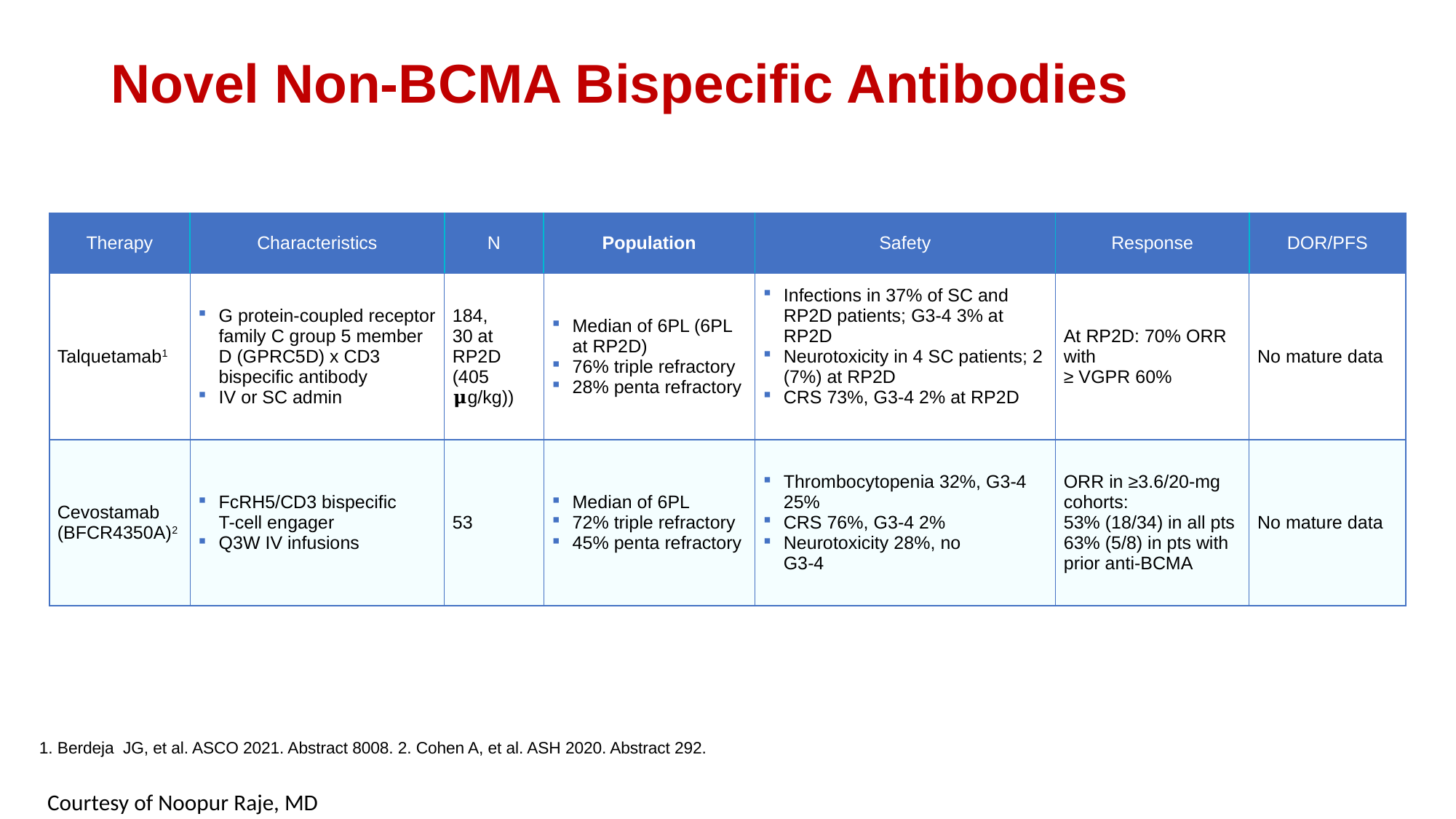

# Novel Non-BCMA Bispecific Antibodies
| Therapy | Characteristics | N | Population | Safety | Response | DOR/PFS |
| --- | --- | --- | --- | --- | --- | --- |
| Talquetamab1 | G protein-coupled receptor family C group 5 member D (GPRC5D) x CD3 bispecific antibody IV or SC admin | 184, 30 at RP2D (405 𝛍g/kg)) | Median of 6PL (6PL at RP2D) 76% triple refractory 28% penta refractory | Infections in 37% of SC and RP2D patients; G3-4 3% at RP2D Neurotoxicity in 4 SC patients; 2 (7%) at RP2D CRS 73%, G3-4 2% at RP2D | At RP2D: 70% ORR with ≥ VGPR 60% | No mature data |
| Cevostamab (BFCR4350A)2 | FcRH5/CD3 bispecific T-cell engager Q3W IV infusions | 53 | Median of 6PL 72% triple refractory 45% penta refractory | Thrombocytopenia 32%, G3-4 25% CRS 76%, G3-4 2% Neurotoxicity 28%, no G3-4 | ORR in ≥3.6/20-mg cohorts: 53% (18/34) in all pts 63% (5/8) in pts with prior anti-BCMA | No mature data |
1. Berdeja  JG, et al. ASCO 2021. Abstract 8008. 2. Cohen A, et al. ASH 2020. Abstract 292.
28
Courtesy of Noopur Raje, MD